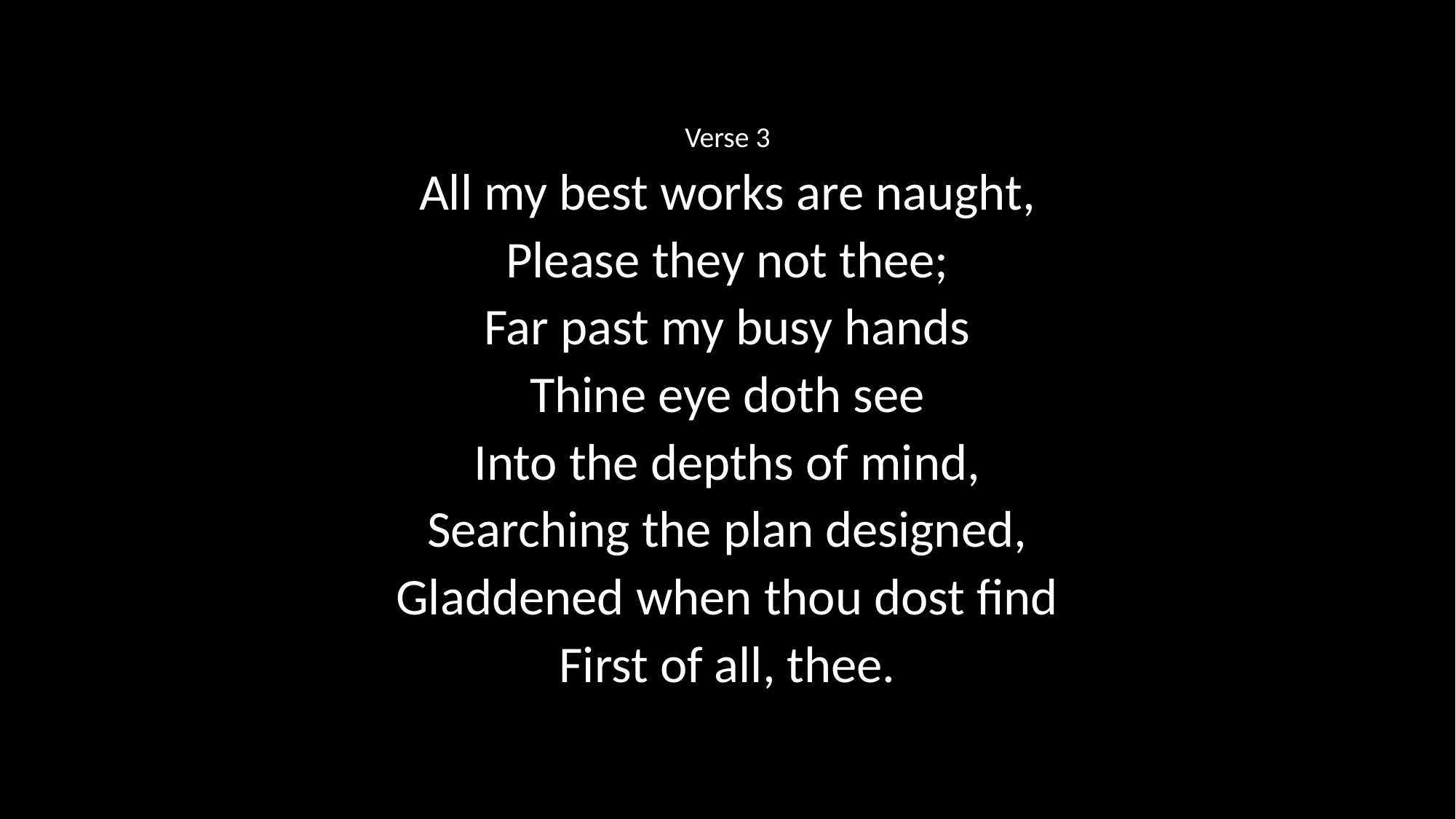

Verse 3
All my best works are naught,
Please they not thee;
Far past my busy hands
Thine eye doth see
Into the depths of mind,
Searching the plan designed,
Gladdened when thou dost find
First of all, thee.